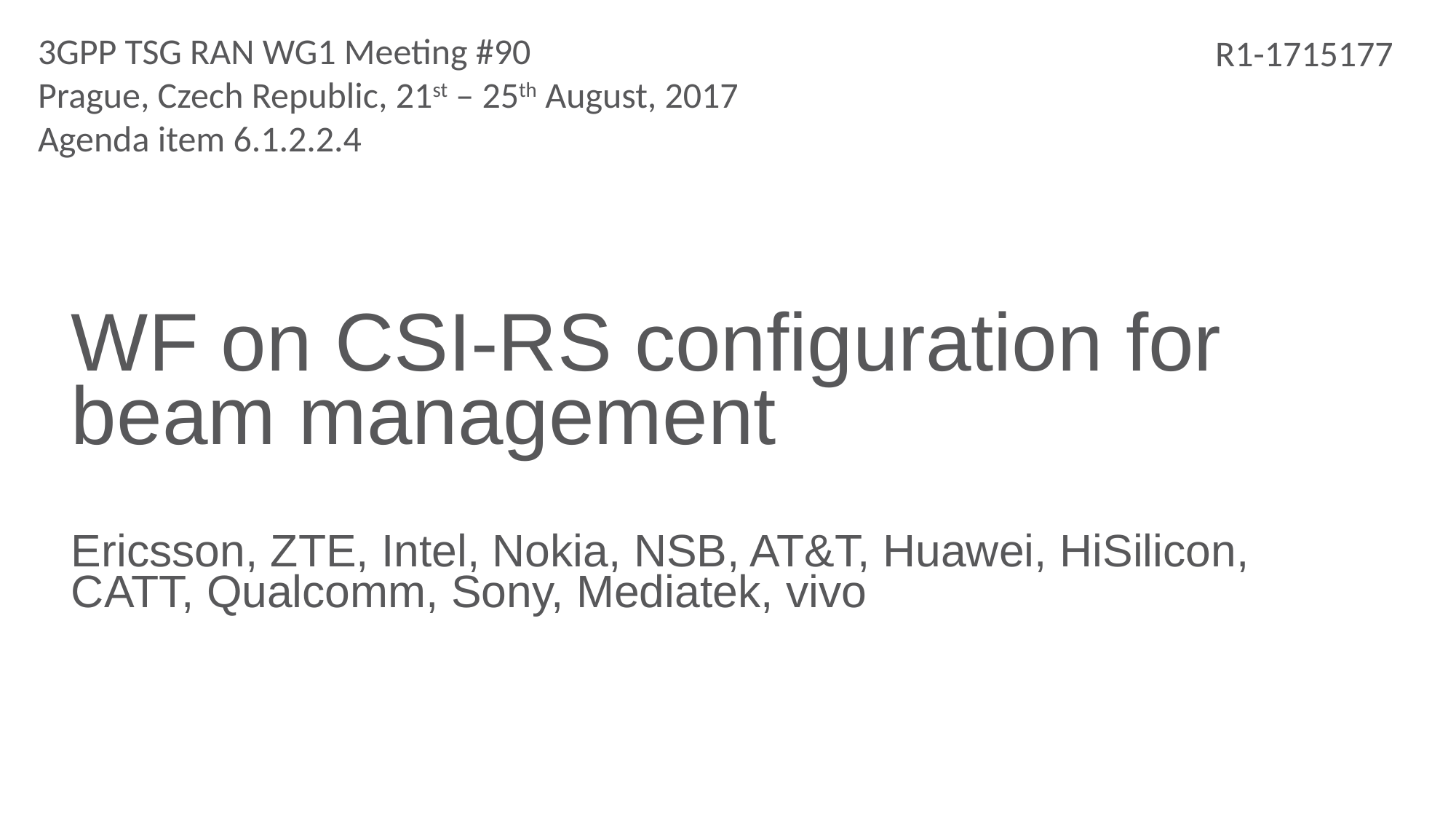

3GPP TSG RAN WG1 Meeting #90
Prague, Czech Republic, 21st – 25th August, 2017
Agenda item 6.1.2.2.4
R1-1715177
# WF on CSI-RS configuration for beam management
Ericsson, ZTE, Intel, Nokia, NSB, AT&T, Huawei, HiSilicon, CATT, Qualcomm, Sony, Mediatek, vivo